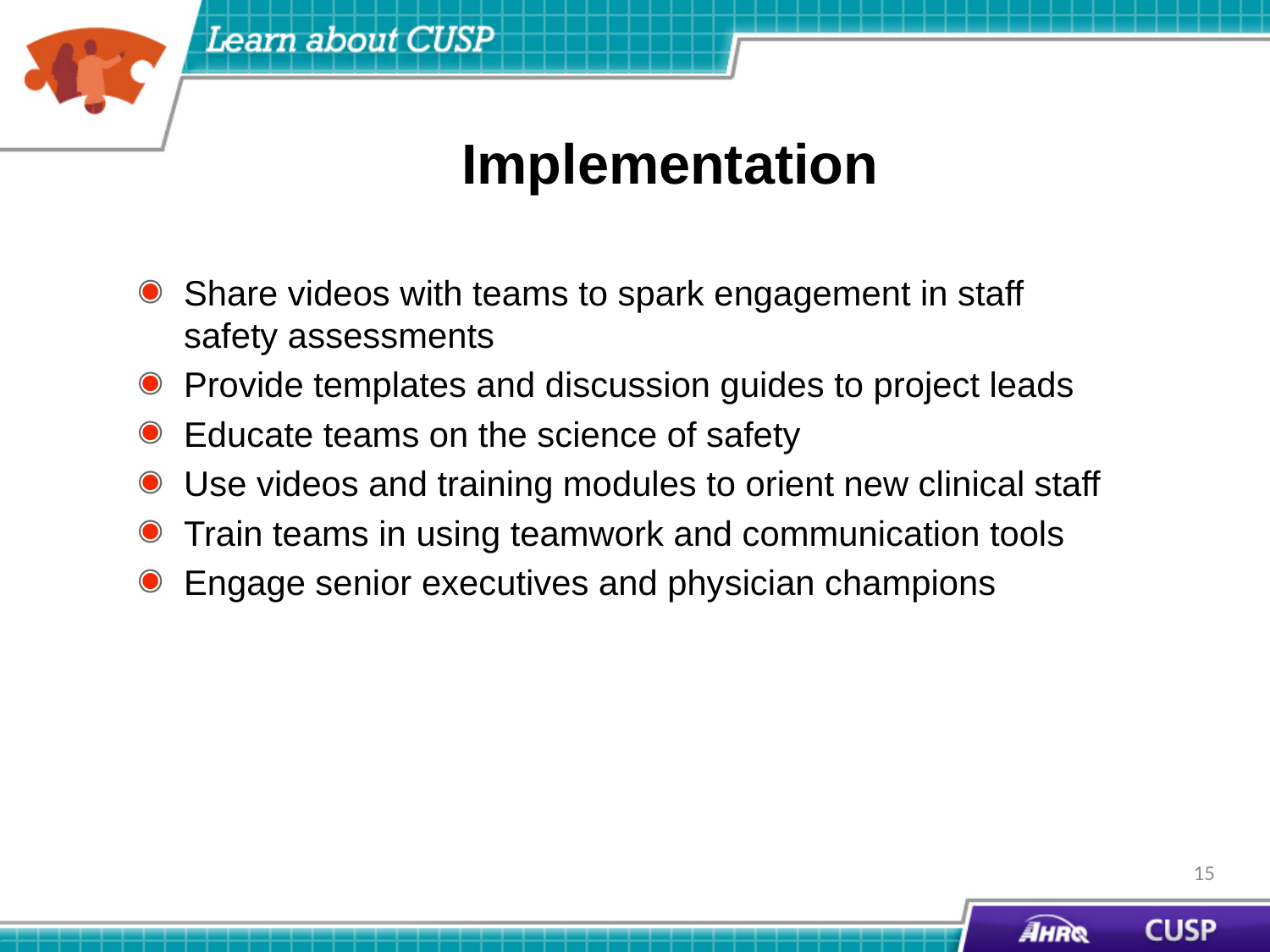

# Implementation
Share videos with teams to spark engagement in staff safety assessments
Provide templates and discussion guides to project leads
Educate teams on the science of safety
Use videos and training modules to orient new clinical staff
Train teams in using teamwork and communication tools
Engage senior executives and physician champions
15